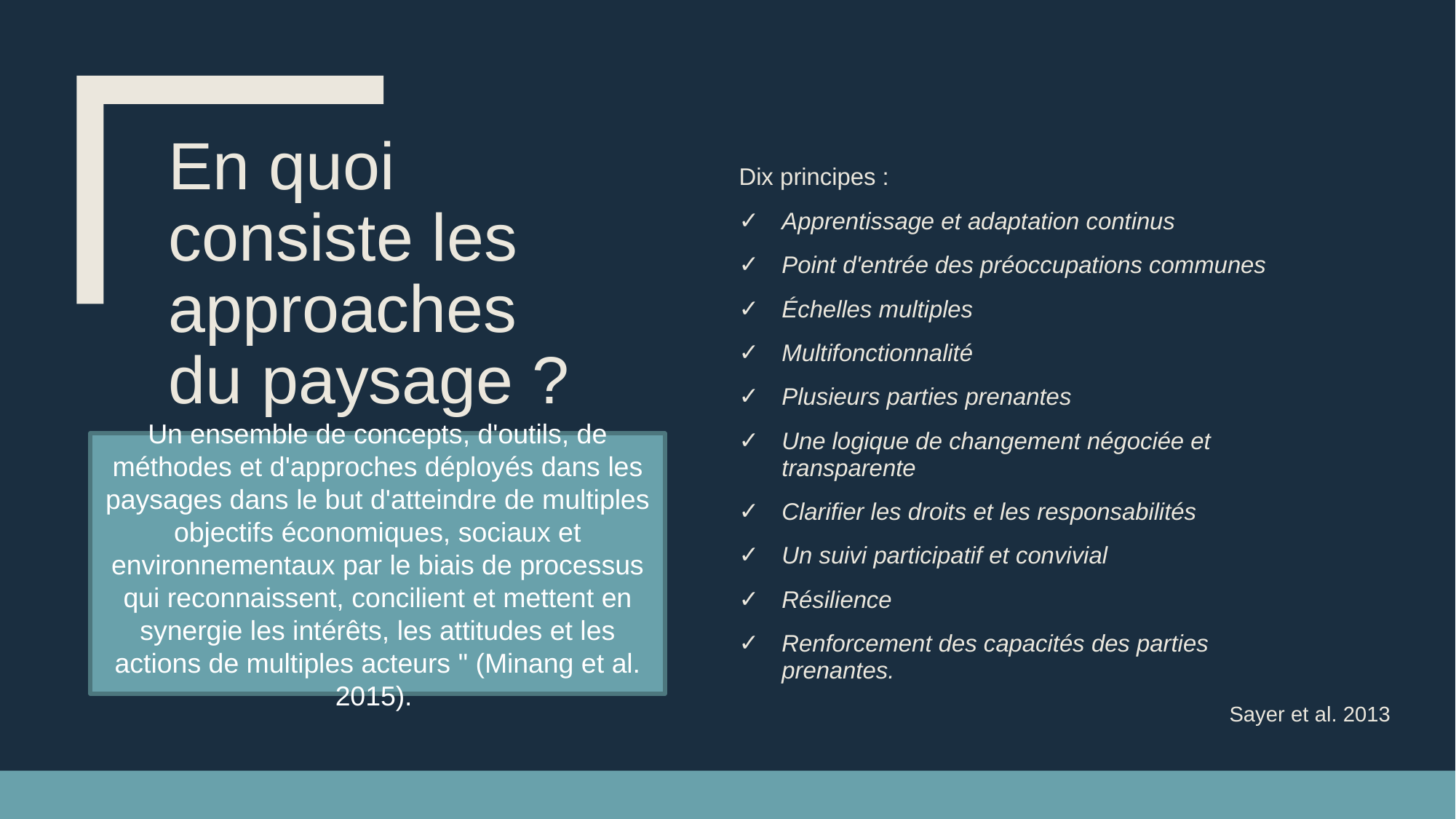

# En quoi consiste les approaches du paysage ?
Dix principes :
Apprentissage et adaptation continus
Point d'entrée des préoccupations communes
Échelles multiples
Multifonctionnalité
Plusieurs parties prenantes
Une logique de changement négociée et transparente
Clarifier les droits et les responsabilités
Un suivi participatif et convivial
Résilience
Renforcement des capacités des parties prenantes.
Un ensemble de concepts, d'outils, de méthodes et d'approches déployés dans les paysages dans le but d'atteindre de multiples objectifs économiques, sociaux et environnementaux par le biais de processus qui reconnaissent, concilient et mettent en synergie les intérêts, les attitudes et les actions de multiples acteurs " (Minang et al. 2015).
Sayer et al. 2013